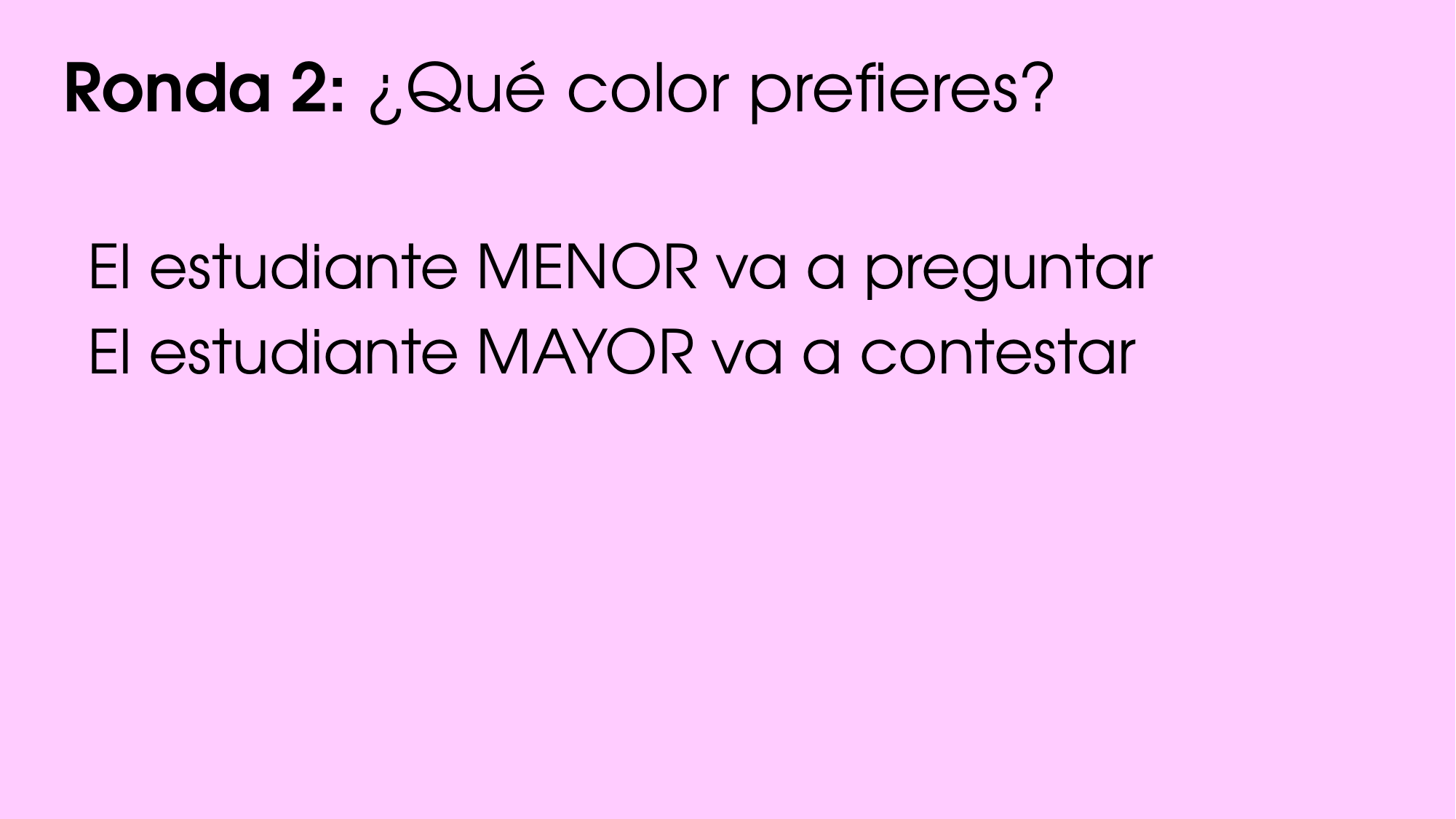

# Ronda 2: ¿Qué color prefieres?
El estudiante MENOR va a preguntar
El estudiante MAYOR va a contestar